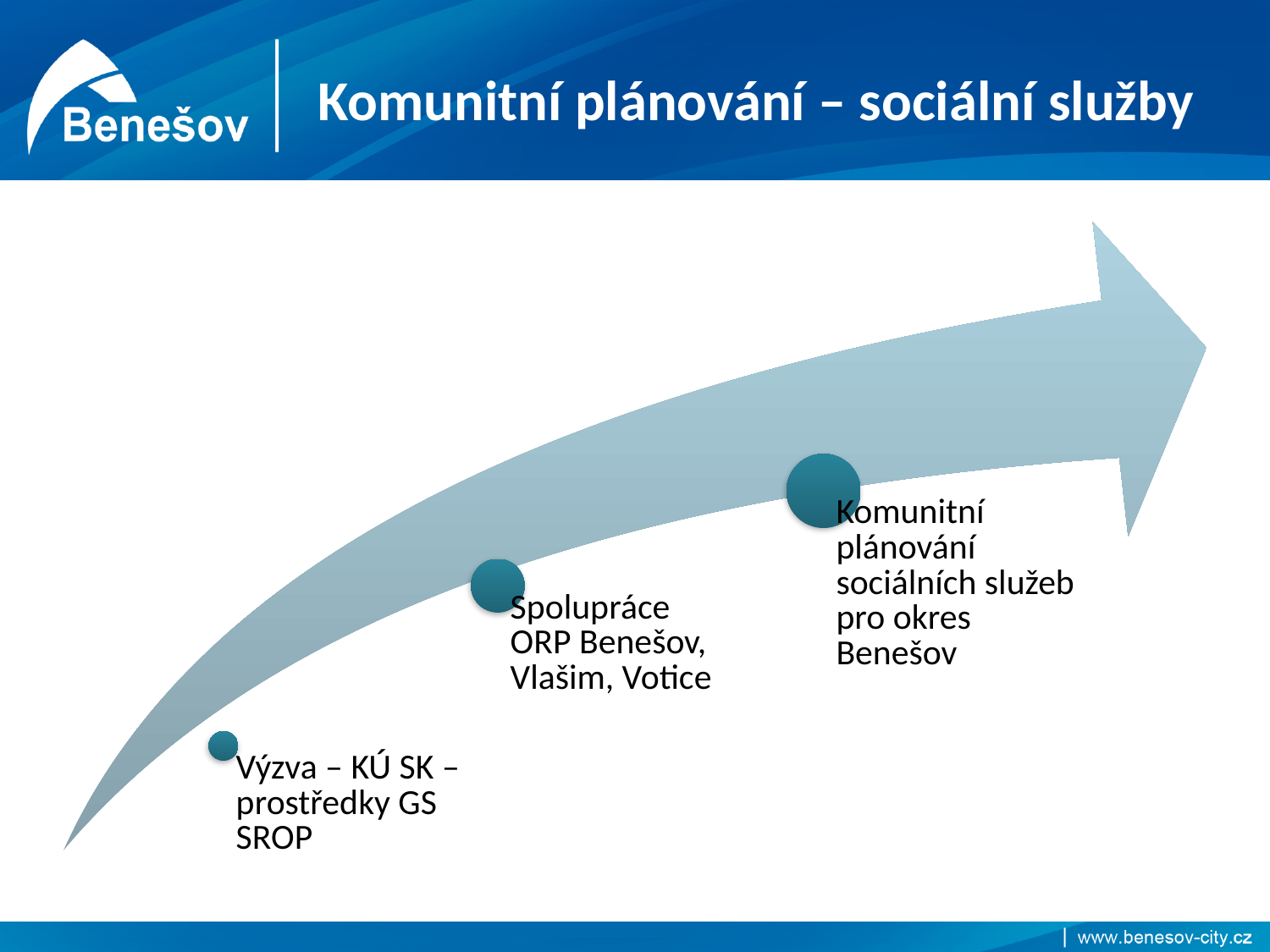

# Komunitní plánování – sociální služby
Výzva – KÚ SK – prostředky GS SROP
Spolupráce
ORP Benešov, Vlašim, Votice
Komunitní plánování sociálních služeb pro okres Benešov